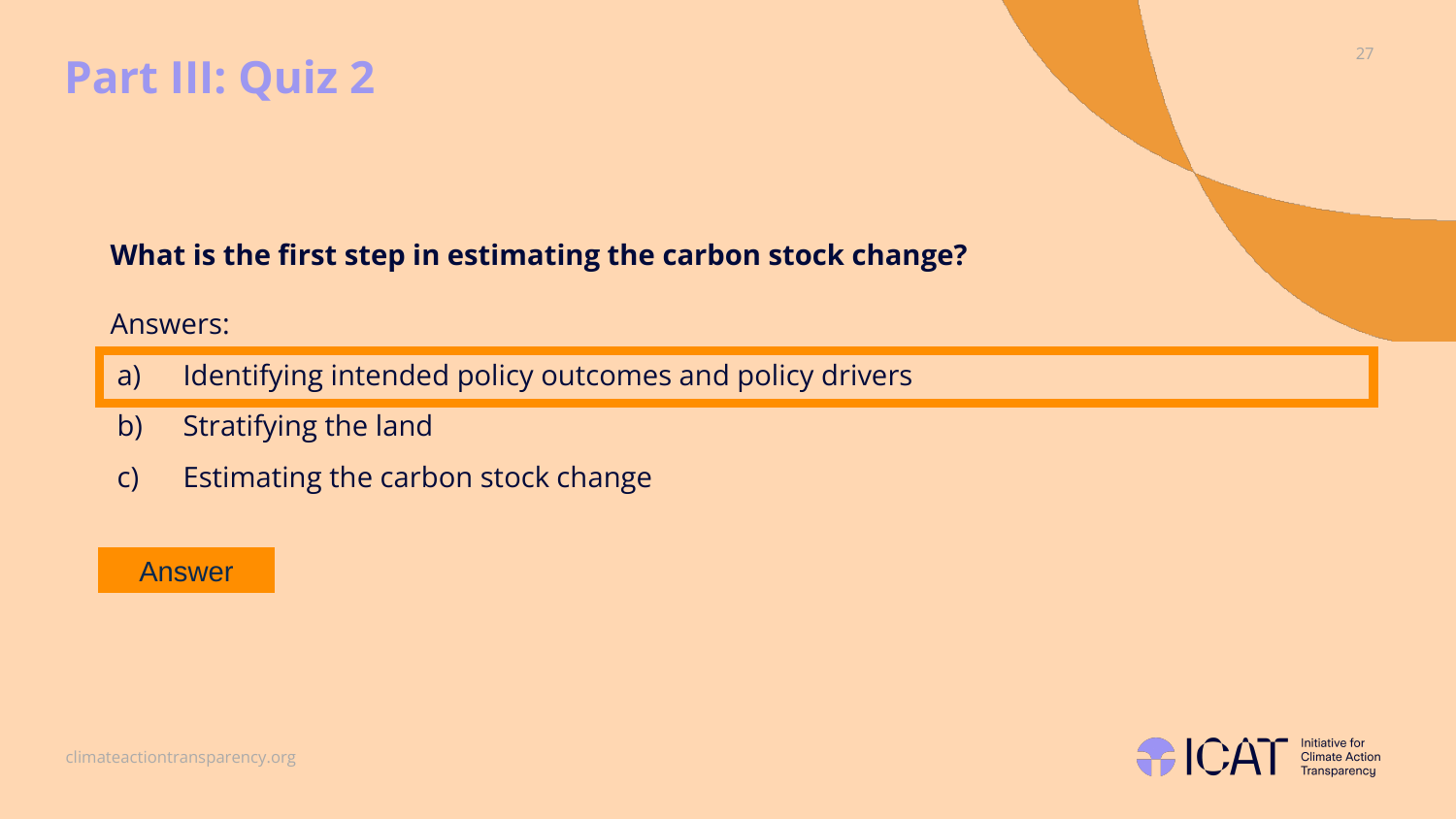

# Part III: Quiz 2
What is the first step in estimating the carbon stock change?
Answers:
Identifying intended policy outcomes and policy drivers
Stratifying the land
Estimating the carbon stock change

Answer